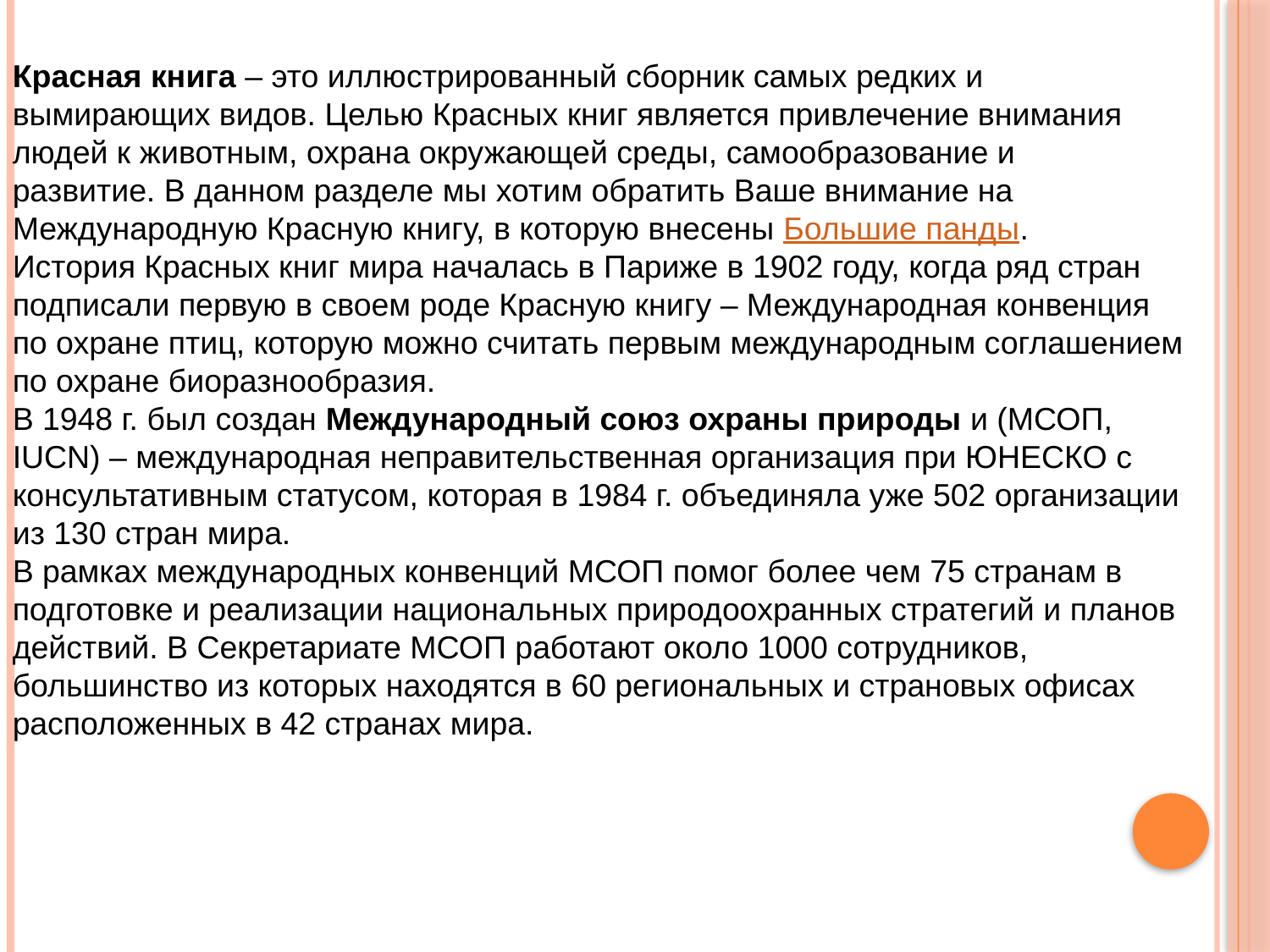

Красная книга – это иллюстрированный сборник самых редких и вымирающих видов. Целью Красных книг является привлечение внимания людей к животным, охрана окружающей среды, самообразование и развитие. В данном разделе мы хотим обратить Ваше внимание на Международную Красную книгу, в которую внесены Большие панды.
История Красных книг мира началась в Париже в 1902 году, когда ряд стран подписали первую в своем роде Красную книгу – Международная конвенция по охране птиц, которую можно считать первым международным соглашением по охране биоразнообразия.
В 1948 г. был создан Международный союз охраны природы и (МСОП, IUCN) – международная неправительственная организация при ЮНЕСКО с консультативным статусом, которая в 1984 г. объединяла уже 502 организации из 130 стран мира.
В рамках международных конвенций МСОП помог более чем 75 странам в подготовке и реализации национальных природоохранных стратегий и планов действий. В Секретариате МСОП работают около 1000 сотрудников, большинство из которых находятся в 60 региональных и страновых офисах расположенных в 42 странах мира.